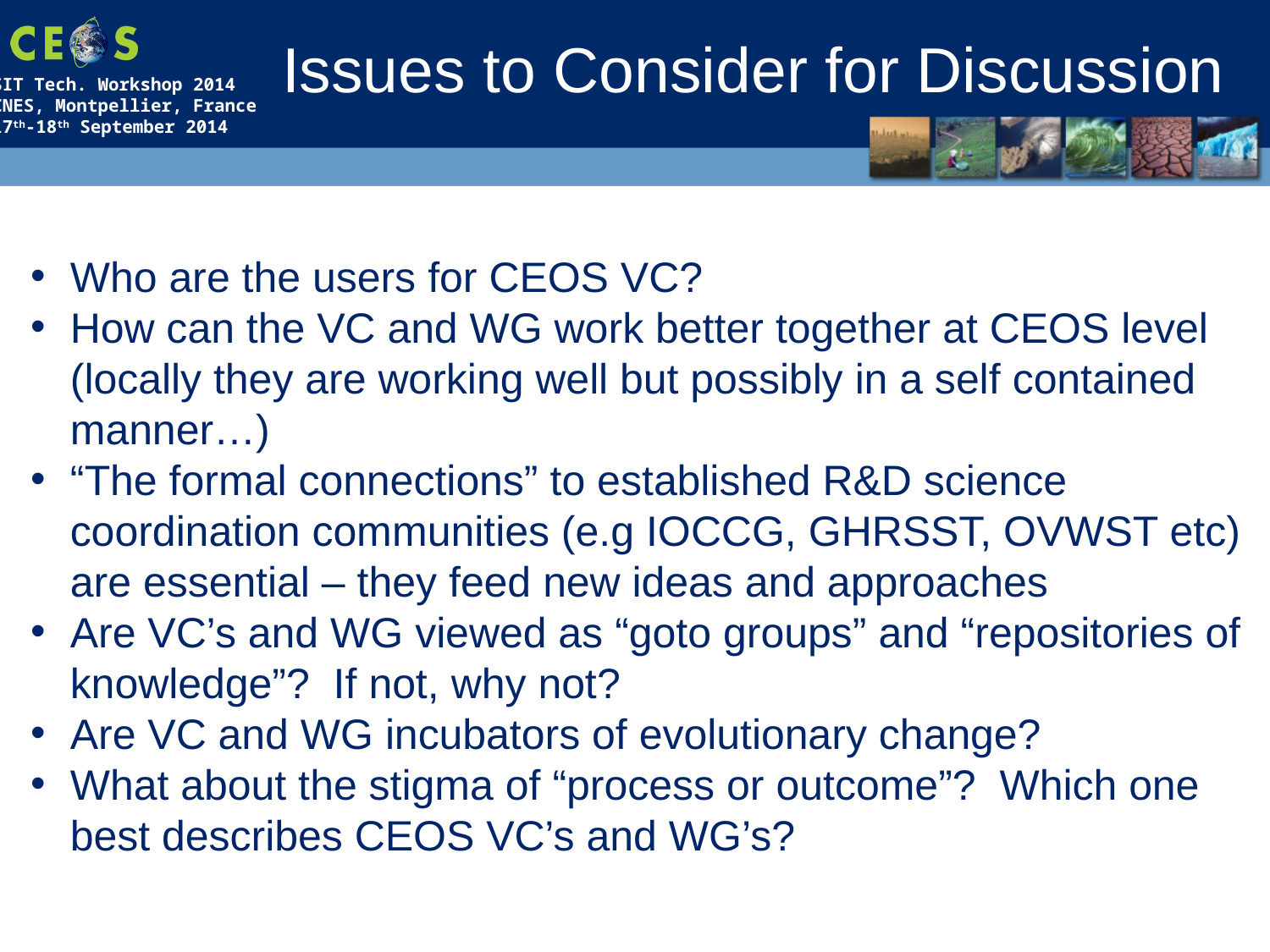

Issues to Consider for Discussion

Who are the users for CEOS VC?
How can the VC and WG work better together at CEOS level (locally they are working well but possibly in a self contained manner…)
“The formal connections” to established R&D science coordination communities (e.g IOCCG, GHRSST, OVWST etc) are essential – they feed new ideas and approaches
Are VC’s and WG viewed as “goto groups” and “repositories of knowledge”?  If not, why not?
Are VC and WG incubators of evolutionary change?
What about the stigma of “process or outcome”?  Which one best describes CEOS VC’s and WG’s?